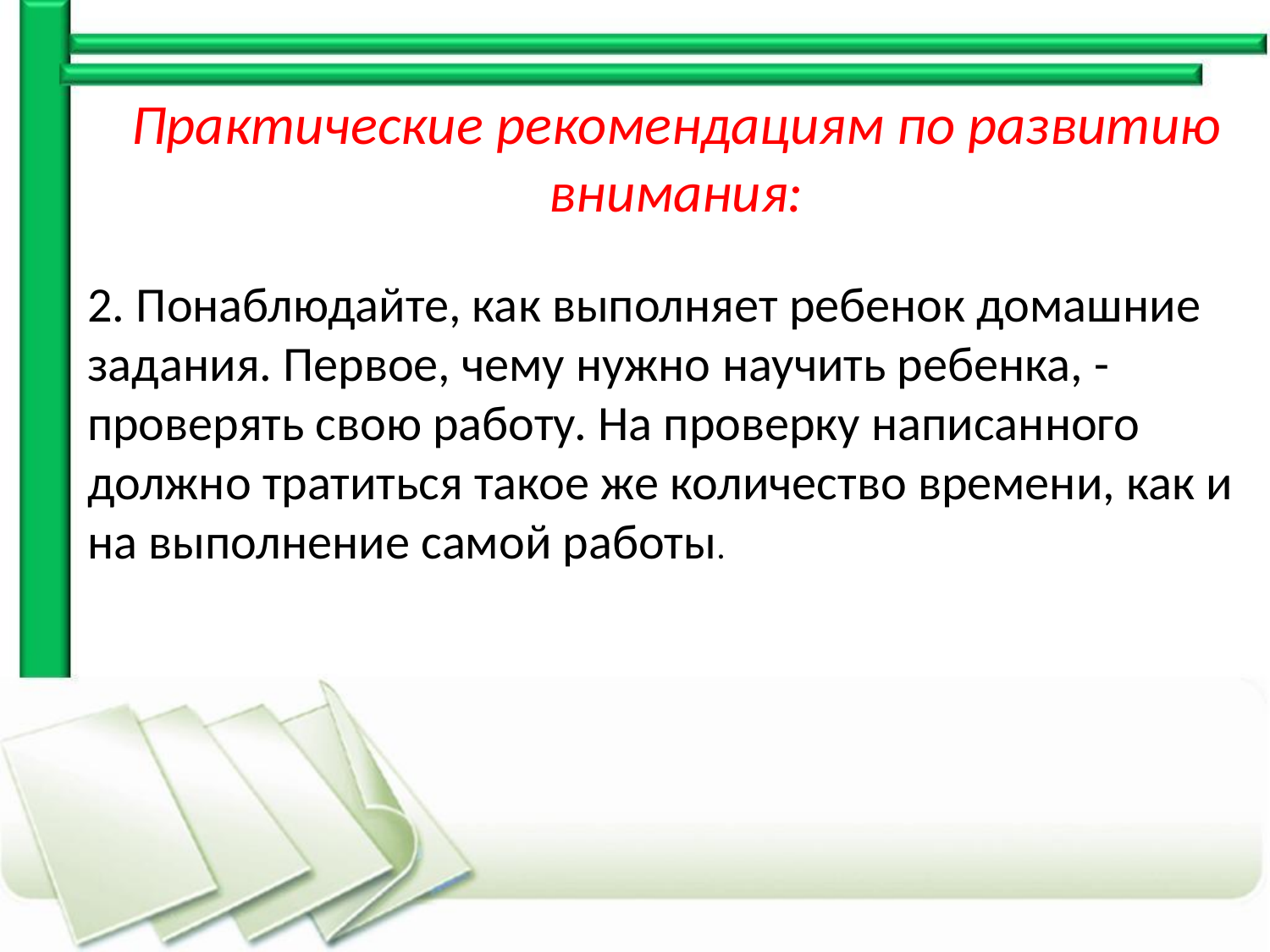

# Практические рекомендациям по развитию внимания:
2. Понаблюдайте, как выполняет ребенок домашние задания. Первое, чему нужно научить ребенка, - проверять свою работу. На проверку написанного должно тратиться такое же количество времени, как и на выполнение самой работы.